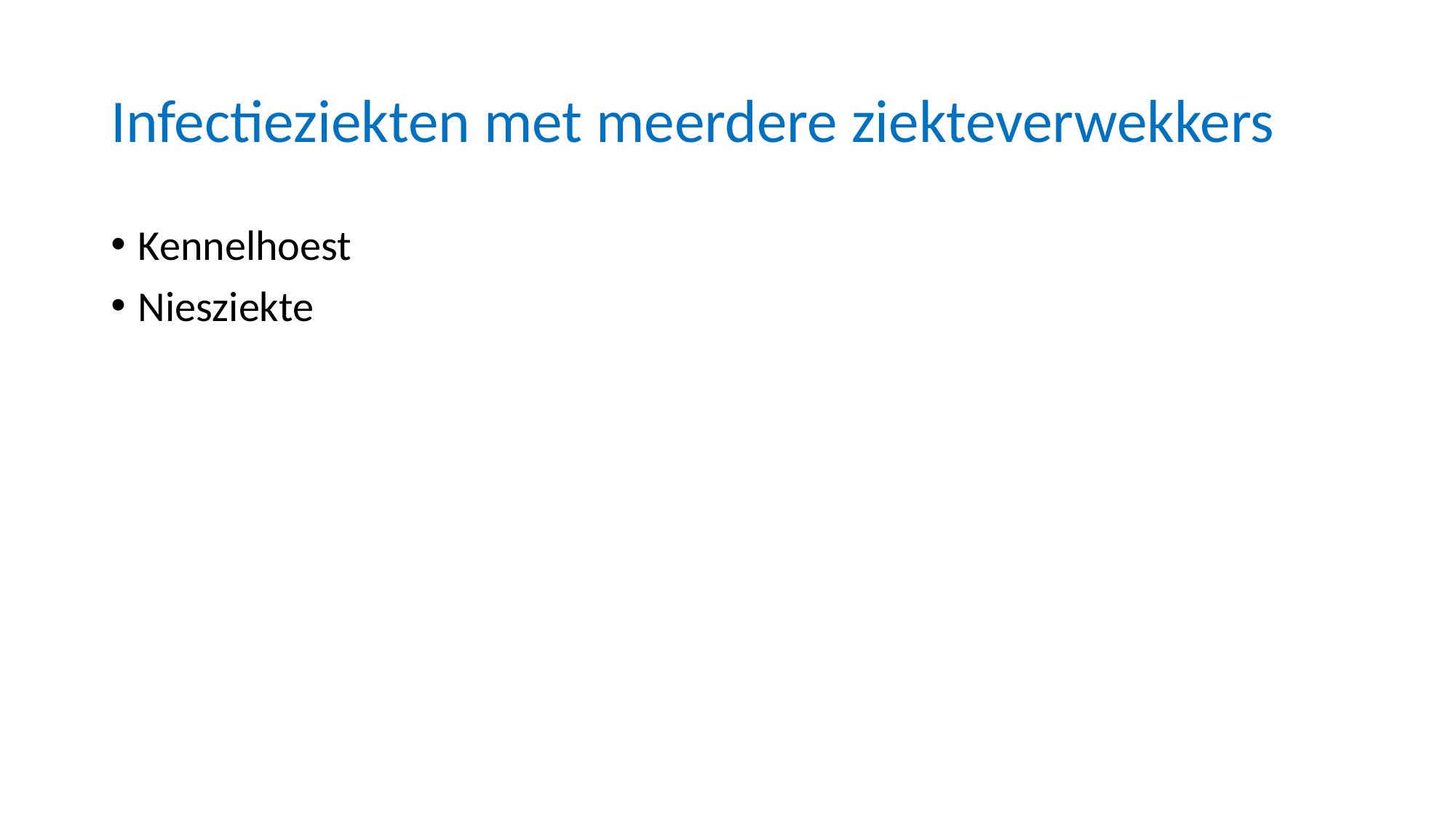

# Infectieziekten met meerdere ziekteverwekkers
Kennelhoest
Niesziekte